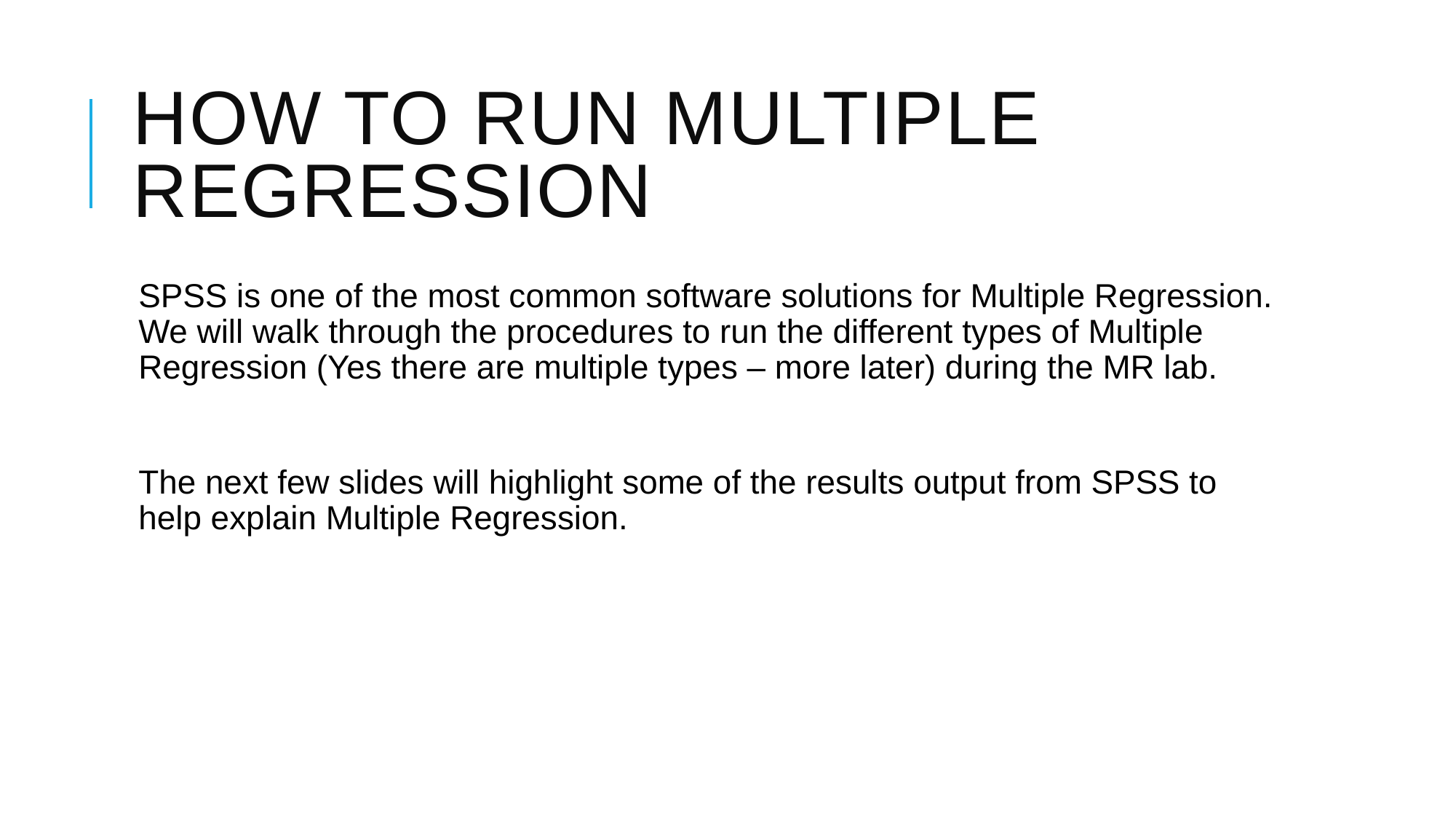

# HOW TO RUN MULTIPLE REGRESSION
SPSS is one of the most common software solutions for Multiple Regression. We will walk through the procedures to run the different types of Multiple Regression (Yes there are multiple types – more later) during the MR lab.

The next few slides will highlight some of the results output from SPSS to help explain Multiple Regression.